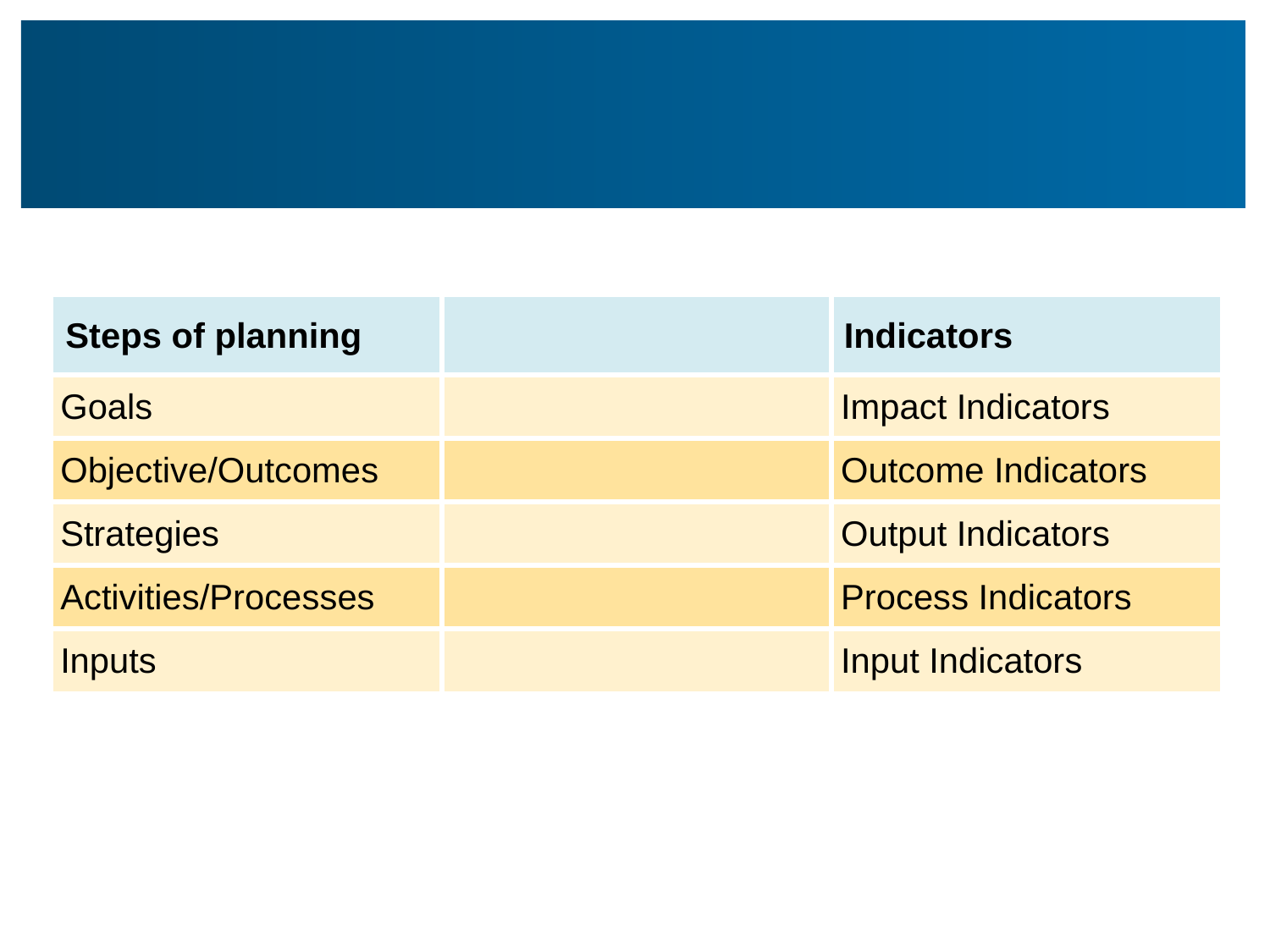

| Steps of planning |  | Indicators |
| --- | --- | --- |
| Goals |  | Impact Indicators |
| Objective/Outcomes |  | Outcome Indicators |
| Strategies |  | Output Indicators |
| Activities/Processes |  | Process Indicators |
| Inputs |  | Input Indicators |